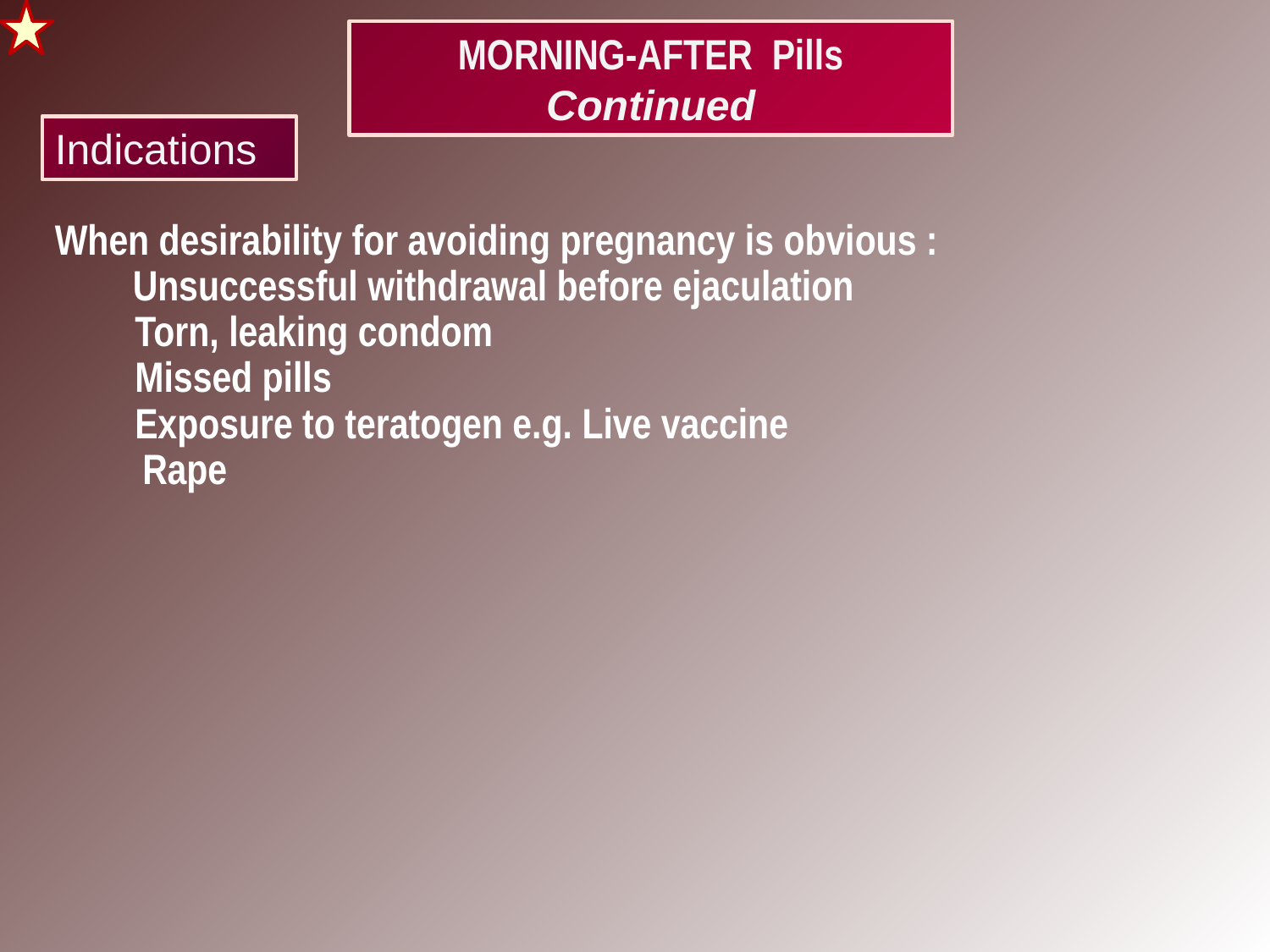

MORNING-AFTER  Pills Continued
Indications
When desirability for avoiding pregnancy is obvious :
        Unsuccessful withdrawal before ejaculation
   Torn, leaking condom
   Missed pills
   Exposure to teratogen e.g. Live vaccine
         Rape